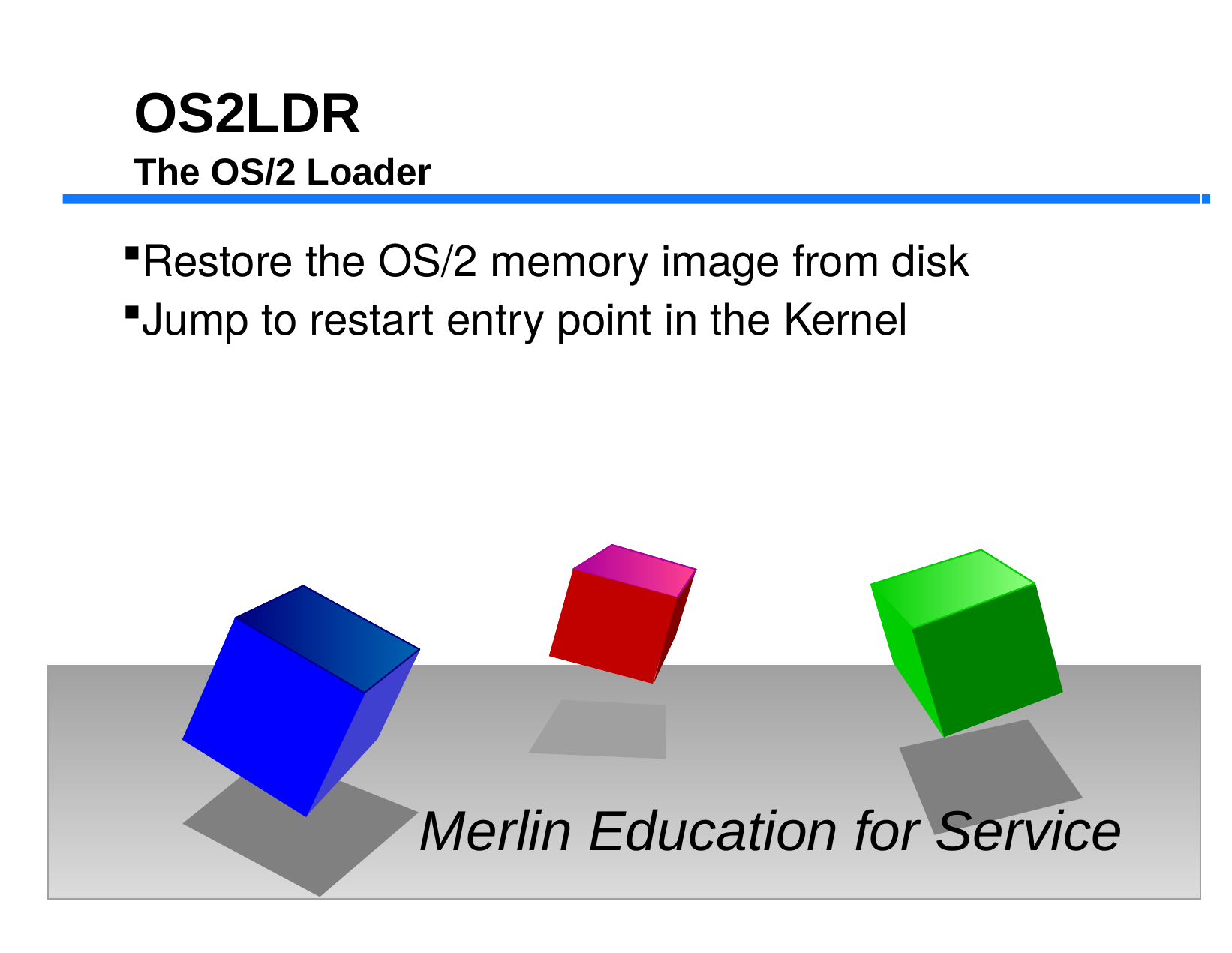

OS2LDR
The OS/2 Loader

Restore the OS/2 memory image from disk
Jump to restart entry point in the Kernel

Merlin Education for Service